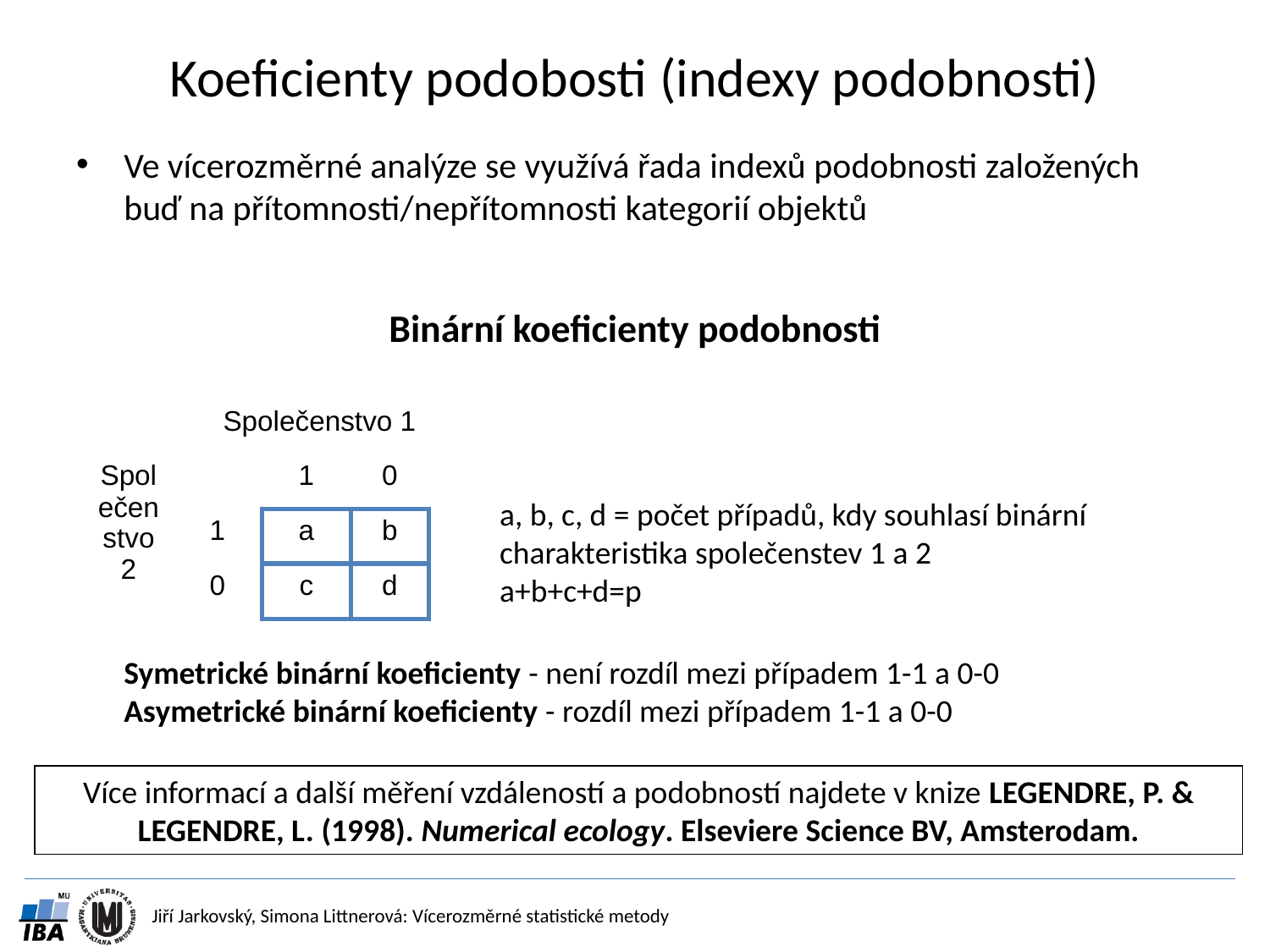

# Koeficienty podobosti (indexy podobnosti)
Ve vícerozměrné analýze se využívá řada indexů podobnosti založených buď na přítomnosti/nepřítomnosti kategorií objektů
Binární koeficienty podobnosti
|  | Společenstvo 1 |  |  |
| --- | --- | --- | --- |
| Společenstvo 2 |  | 1 | 0 |
|  | 1 | a | b |
|  | 0 | c | d |
a, b, c, d = počet případů, kdy souhlasí binární charakteristika společenstev 1 a 2
a+b+c+d=p
Symetrické binární koeficienty - není rozdíl mezi případem 1-1 a 0-0
Asymetrické binární koeficienty - rozdíl mezi případem 1-1 a 0-0

Více informací a další měření vzdáleností a podobností najdete v knize LEGENDRE, P. & LEGENDRE, L. (1998). Numerical ecology. Elseviere Science BV, Amsterodam.